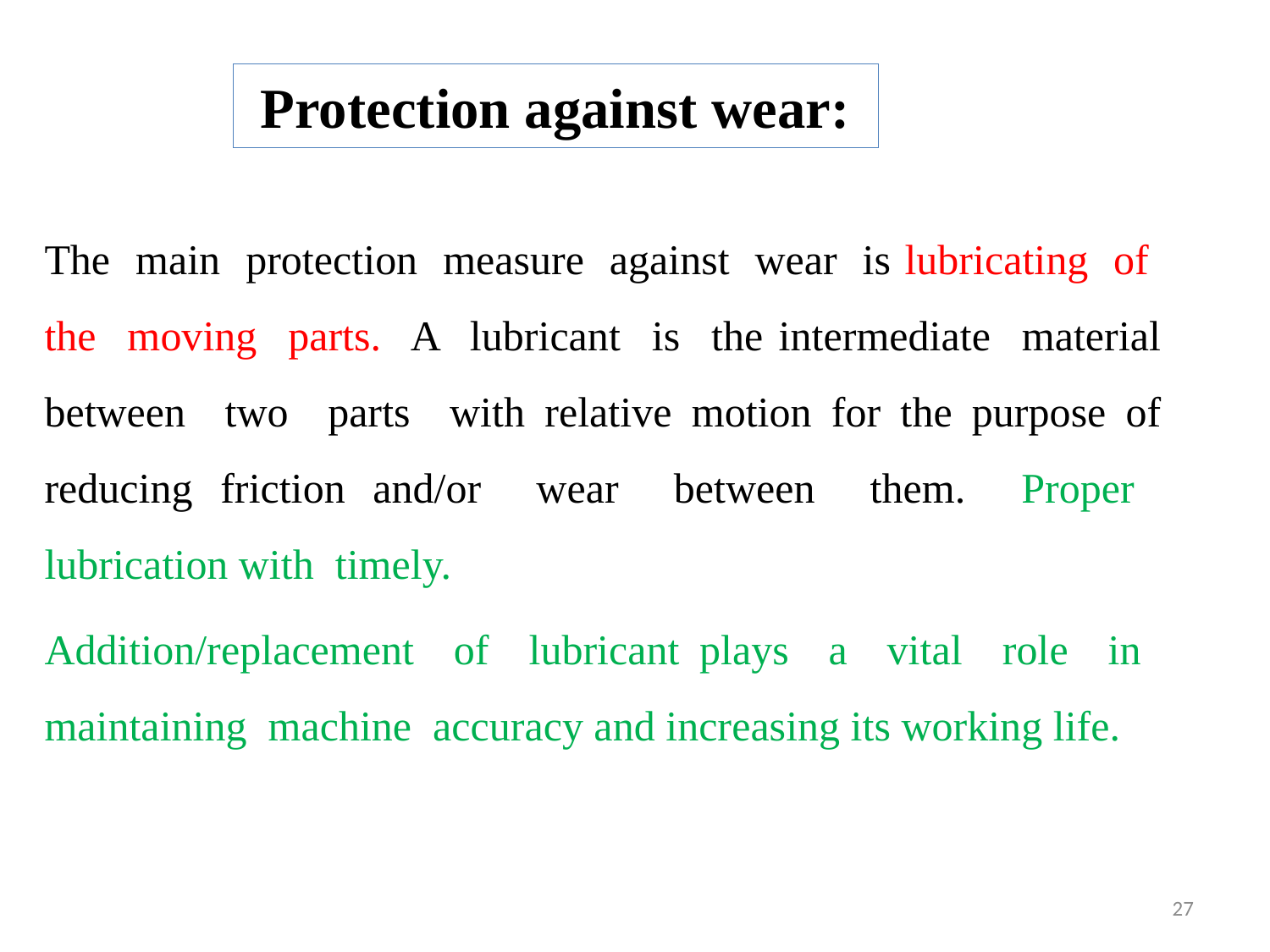

# Protection against wear:
The  main  protection  measure  against  wear  is lubricating  of  the  moving  parts.  A  lubricant  is  the intermediate  material between  two  parts  with relative motion for the purpose of reducing friction and/or  wear  between  them.  Proper  lubrication with  timely.
Addition/replacement  of  lubricant plays  a  vital  role  in  maintaining  machine  accuracy and increasing its working life.
27